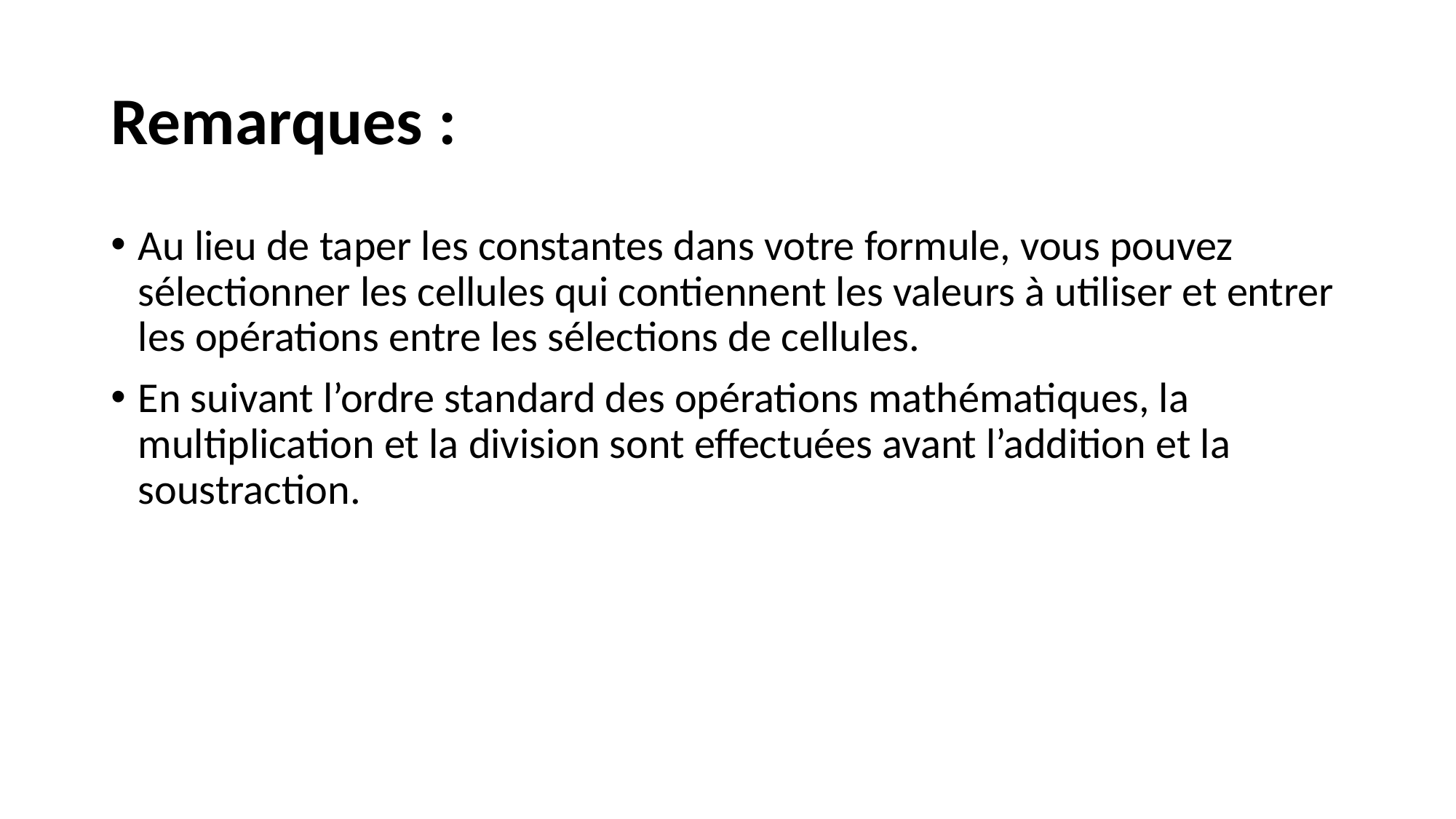

# Remarques :
Au lieu de taper les constantes dans votre formule, vous pouvez sélectionner les cellules qui contiennent les valeurs à utiliser et entrer les opérations entre les sélections de cellules.
En suivant l’ordre standard des opérations mathématiques, la multiplication et la division sont effectuées avant l’addition et la soustraction.